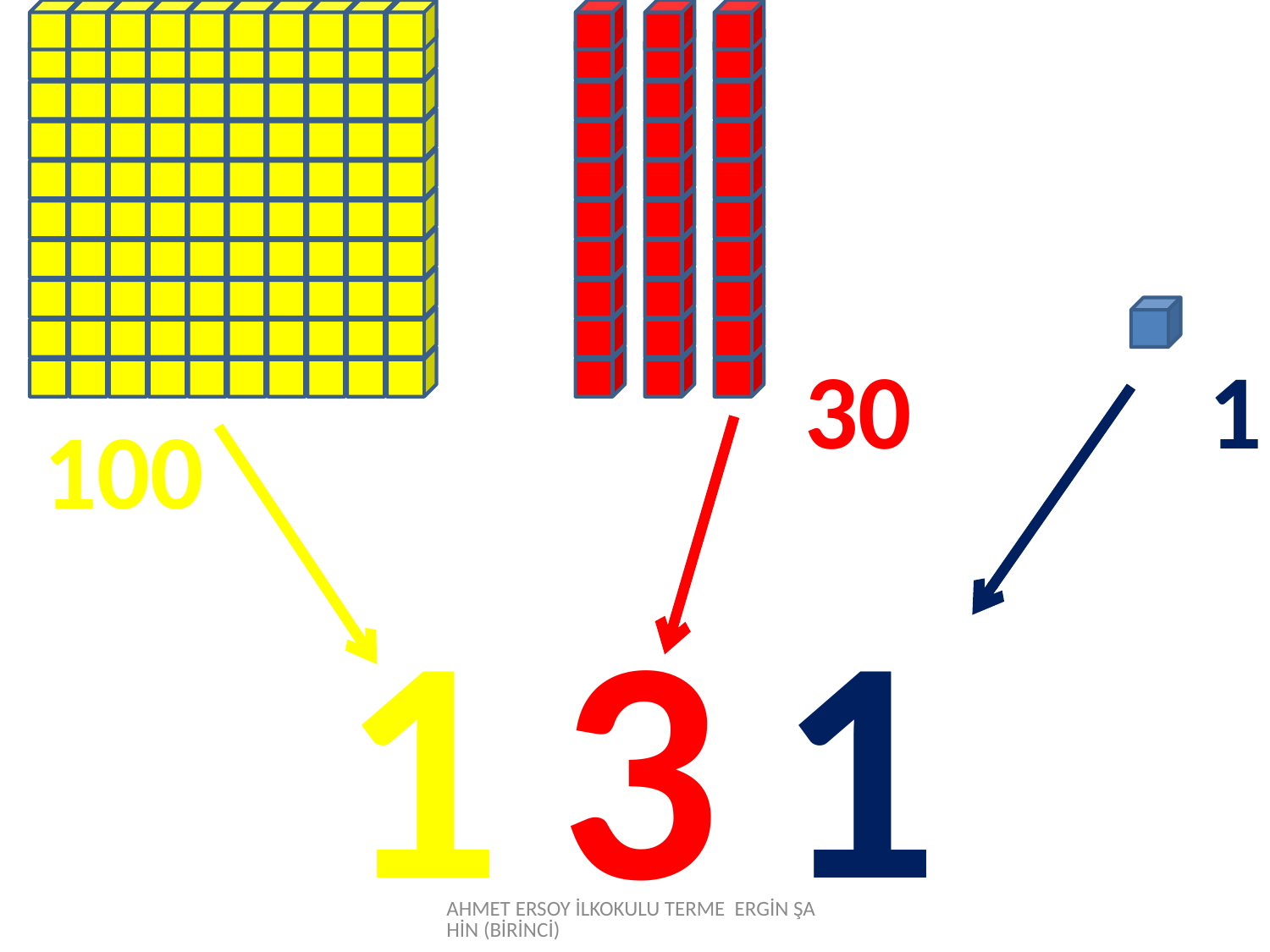

30

1
100
1
1
3
AHMET ERSOY İLKOKULU TERME  ERGİN ŞAHİN (BİRİNCİ)